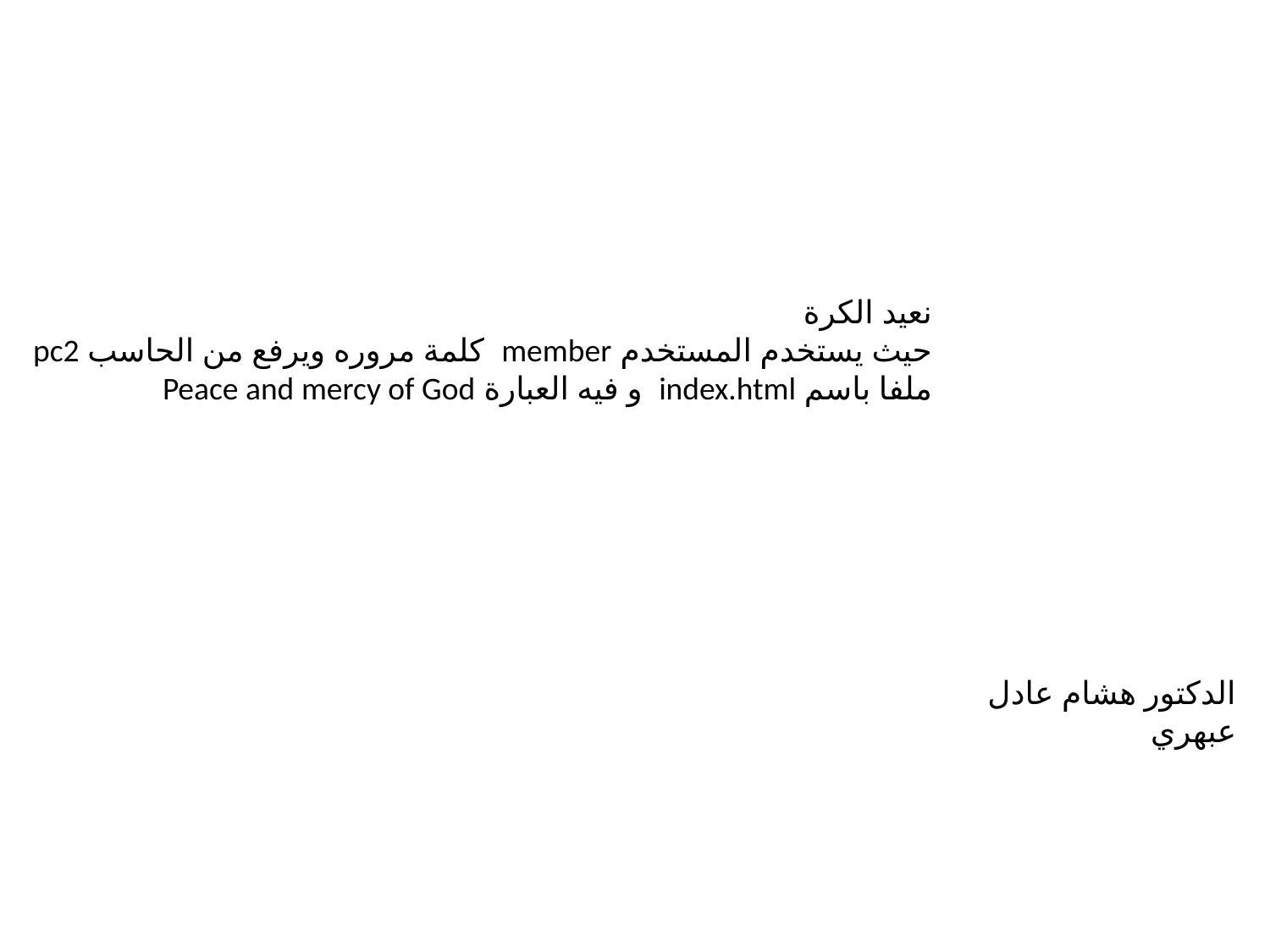

نعيد الكرة
حيث يستخدم المستخدم member  كلمة مروره ويرفع من الحاسب pc2
ملفا باسم index.html  و فيه العبارة Peace and mercy of God
الدكتور هشام عادل عبهري